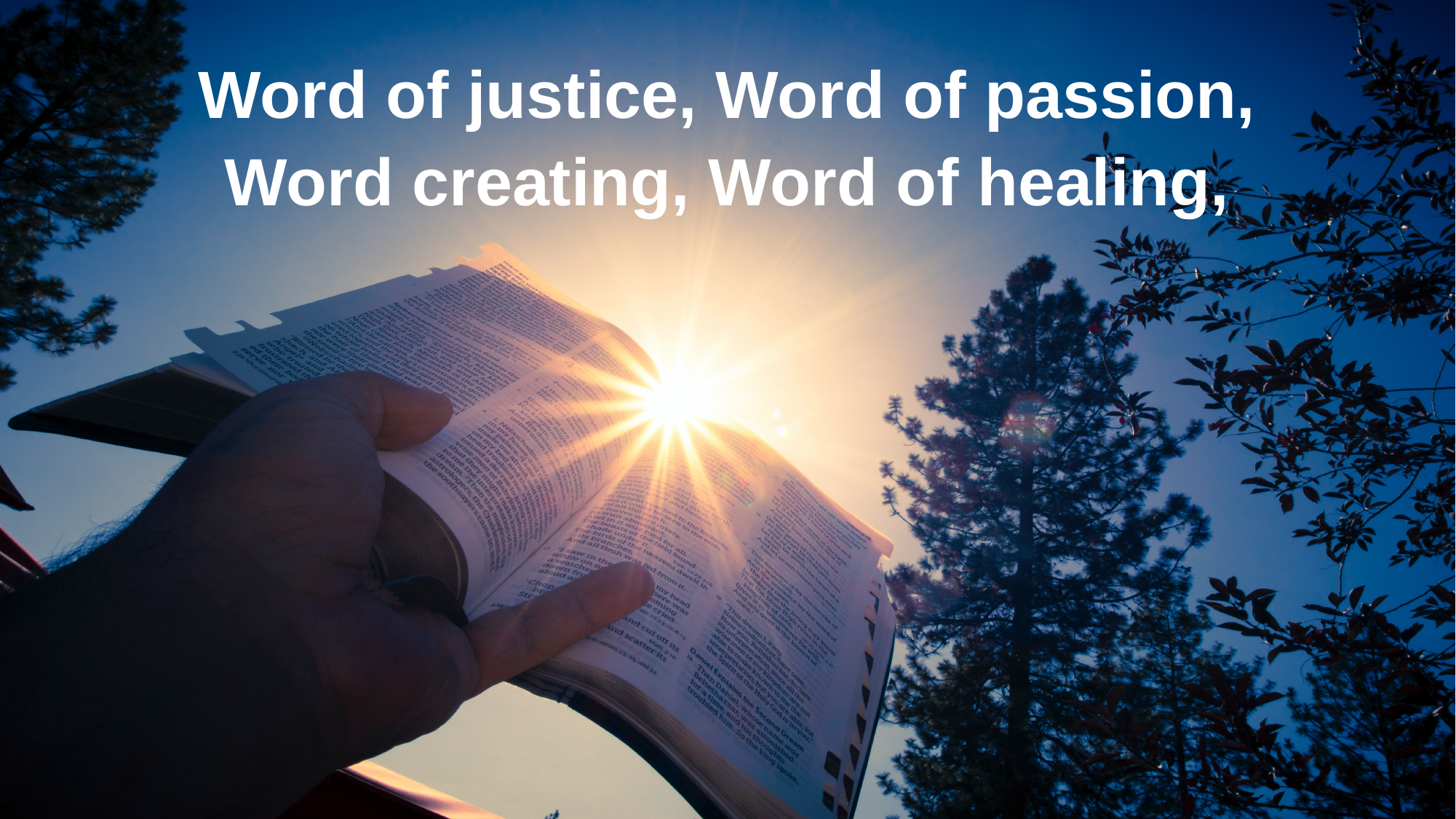

Word of justice, Word of passion,
Word creating, Word of healing,